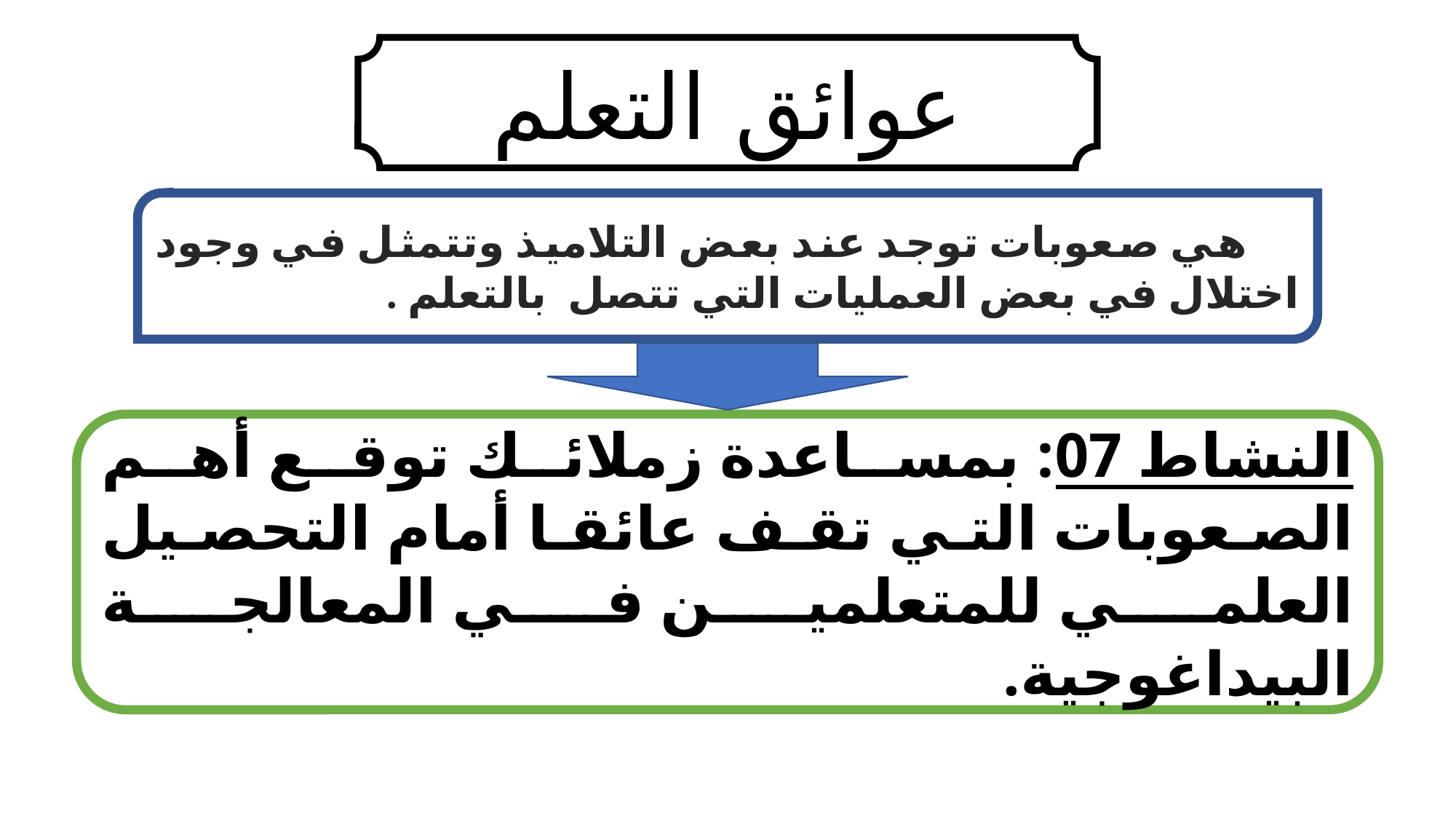

عوائق التعلم
     هي صعوبات توجد عند بعض التلاميذ وتتمثل في وجود اختلال في بعض العمليات التي تتصل  بالتعلم .

النشاط 07: بمساعدة زملائك توقع أهم الصعوبات التي تقف عائقا أمام التحصيل العلمي للمتعلمين في المعالجة البيداغوجية.